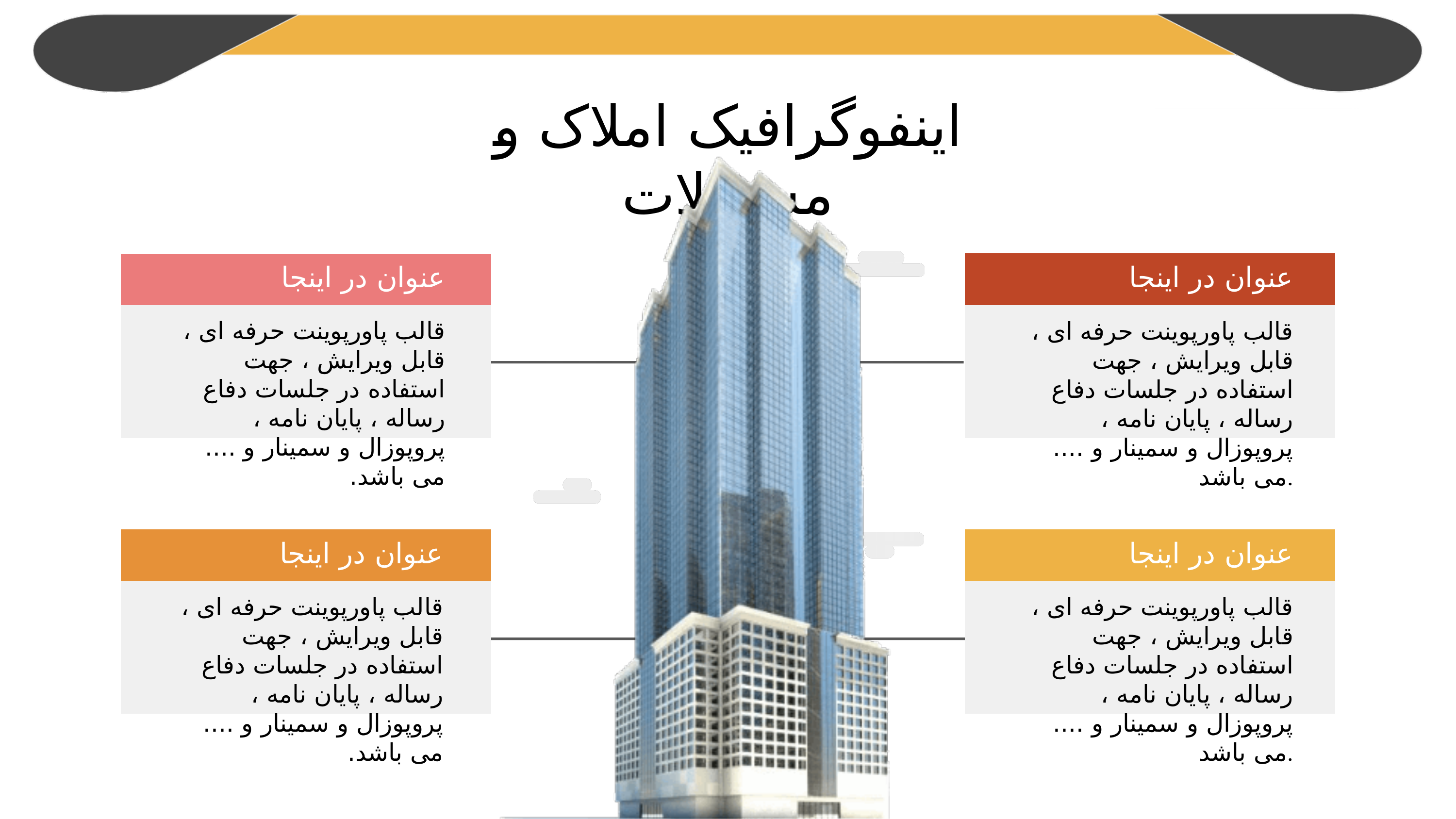

اینفوگرافیک املاک و مستغلات

عنوان در اینجا
عنوان در اینجا

قالب پاورپوينت حرفه ای ، قابل ویرایش ، جهت استفاده در جلسات دفاع رساله ، پایان نامه ، پروپوزال و سمینار و .... می باشد.
قالب پاورپوينت حرفه ای ، قابل ویرایش ، جهت استفاده در جلسات دفاع رساله ، پایان نامه ، پروپوزال و سمینار و .... می باشد.

عنوان در اینجا
عنوان در اینجا

قالب پاورپوينت حرفه ای ، قابل ویرایش ، جهت استفاده در جلسات دفاع رساله ، پایان نامه ، پروپوزال و سمینار و .... می باشد.
قالب پاورپوينت حرفه ای ، قابل ویرایش ، جهت استفاده در جلسات دفاع رساله ، پایان نامه ، پروپوزال و سمینار و .... می باشد.